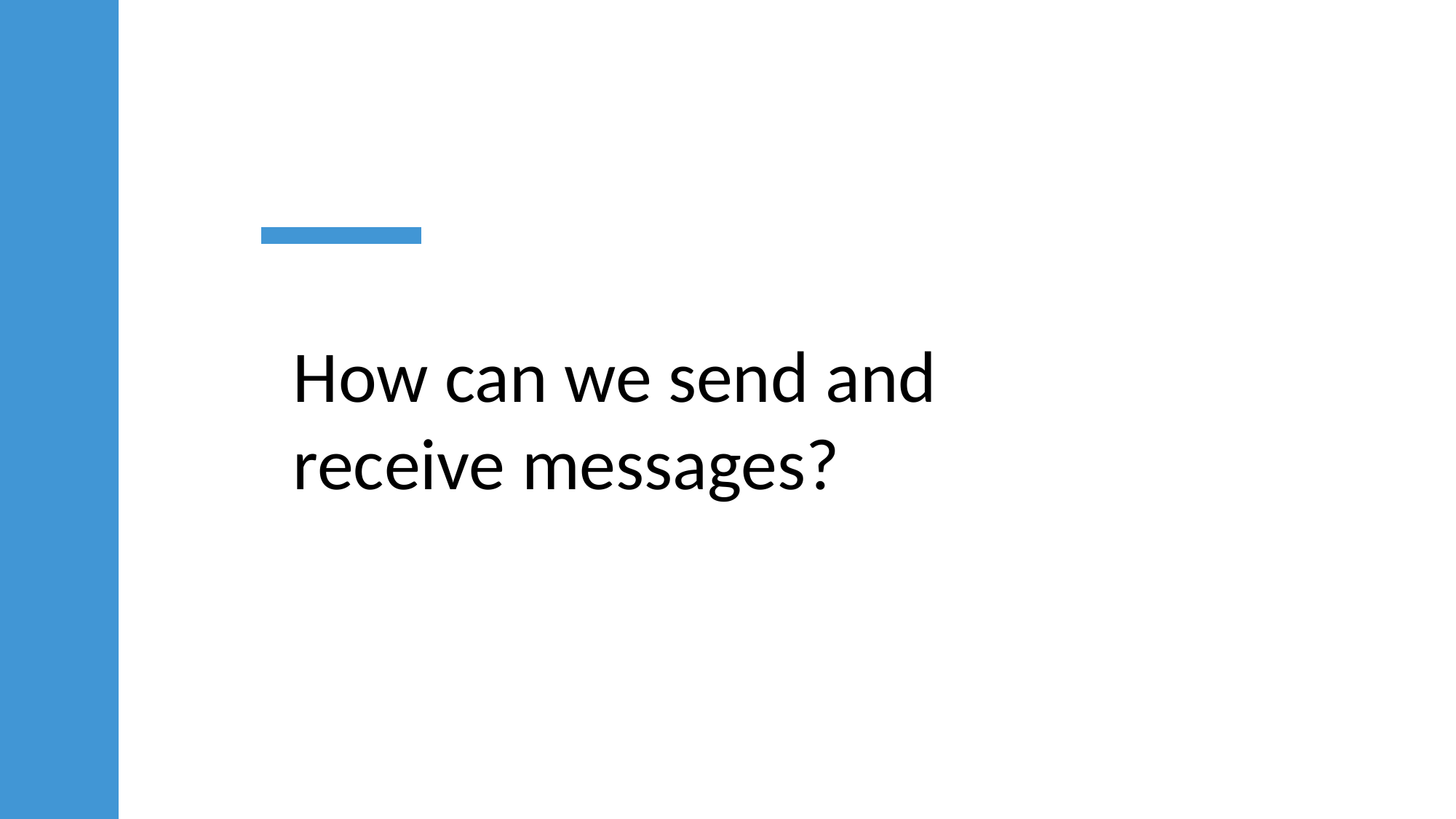

How can we send and receive messages?